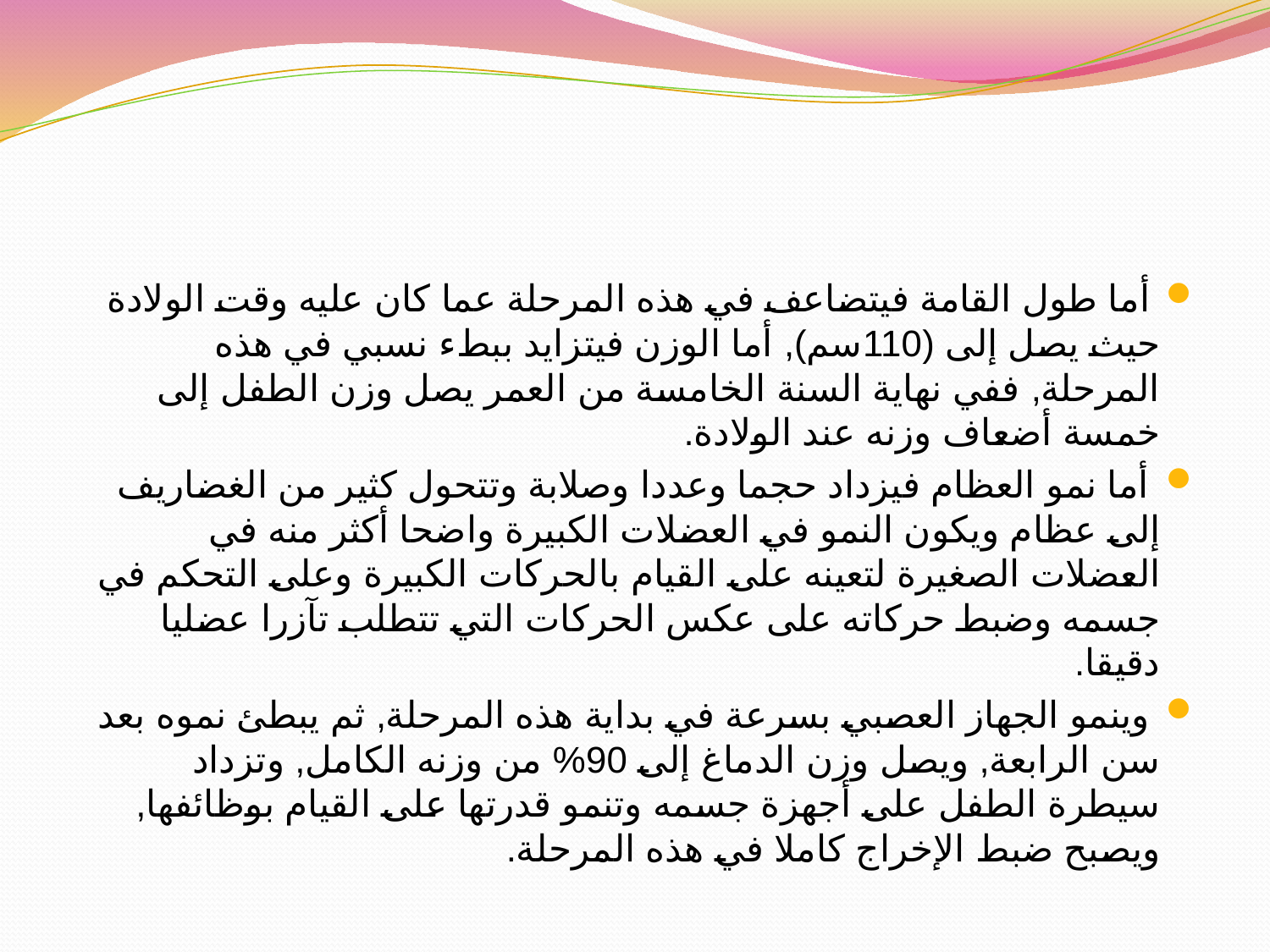

#
 أما طول القامة فيتضاعف في هذه المرحلة عما كان عليه وقت الولادة حيث يصل إلى (110سم), أما الوزن فيتزايد ببطء نسبي في هذه المرحلة, ففي نهاية السنة الخامسة من العمر يصل وزن الطفل إلى خمسة أضعاف وزنه عند الولادة.
 أما نمو العظام فيزداد حجما وعددا وصلابة وتتحول كثير من الغضاريف إلى عظام ويكون النمو في العضلات الكبيرة واضحا أكثر منه في العضلات الصغيرة لتعينه على القيام بالحركات الكبيرة وعلى التحكم في جسمه وضبط حركاته على عكس الحركات التي تتطلب تآزرا عضليا دقيقا.
 وينمو الجهاز العصبي بسرعة في بداية هذه المرحلة, ثم يبطئ نموه بعد سن الرابعة, ويصل وزن الدماغ إلى 90% من وزنه الكامل, وتزداد سيطرة الطفل على أجهزة جسمه وتنمو قدرتها على القيام بوظائفها, ويصبح ضبط الإخراج كاملا في هذه المرحلة.